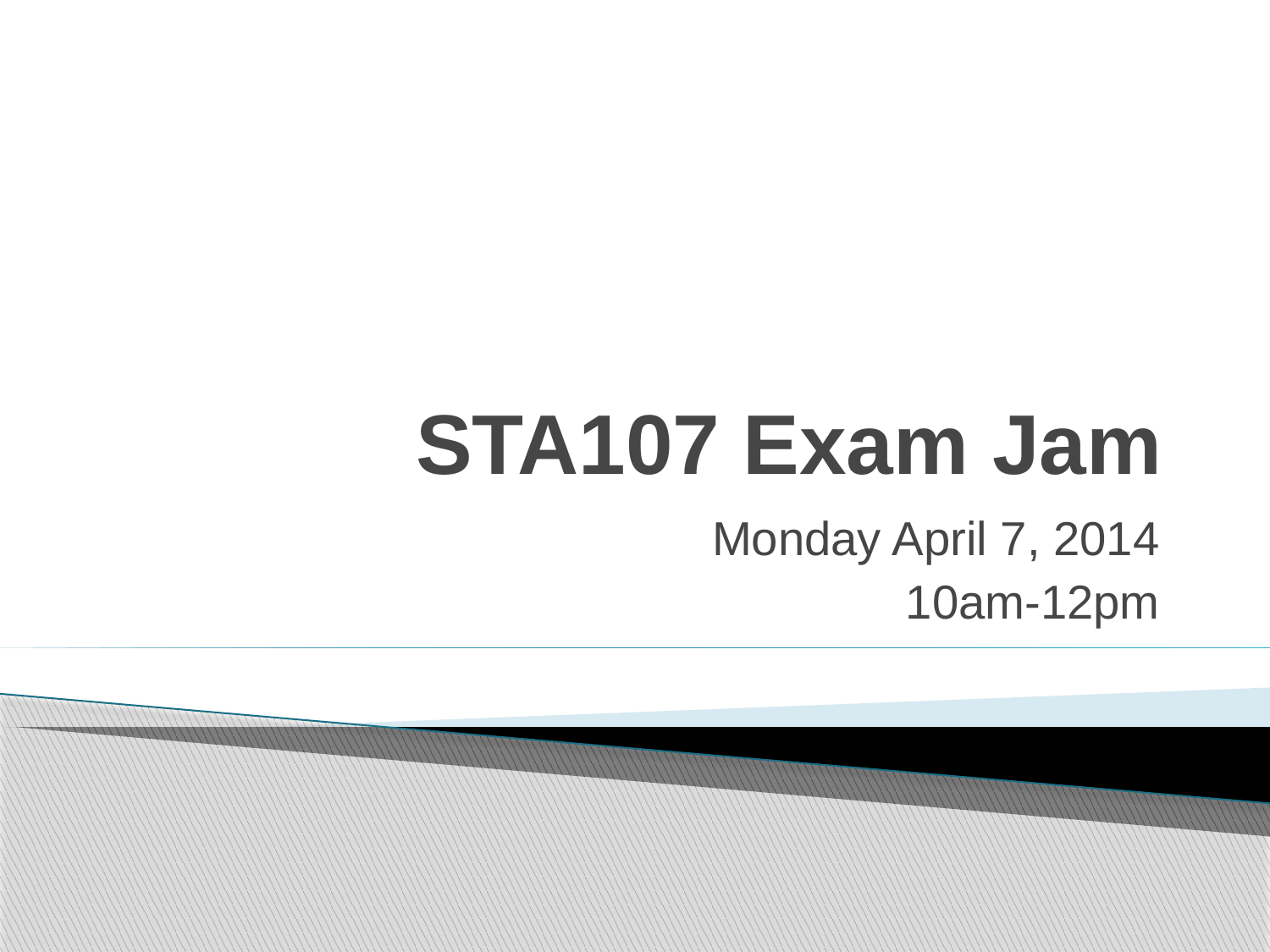

# STA107 Exam Jam
Monday April 7, 2014
10am-12pm